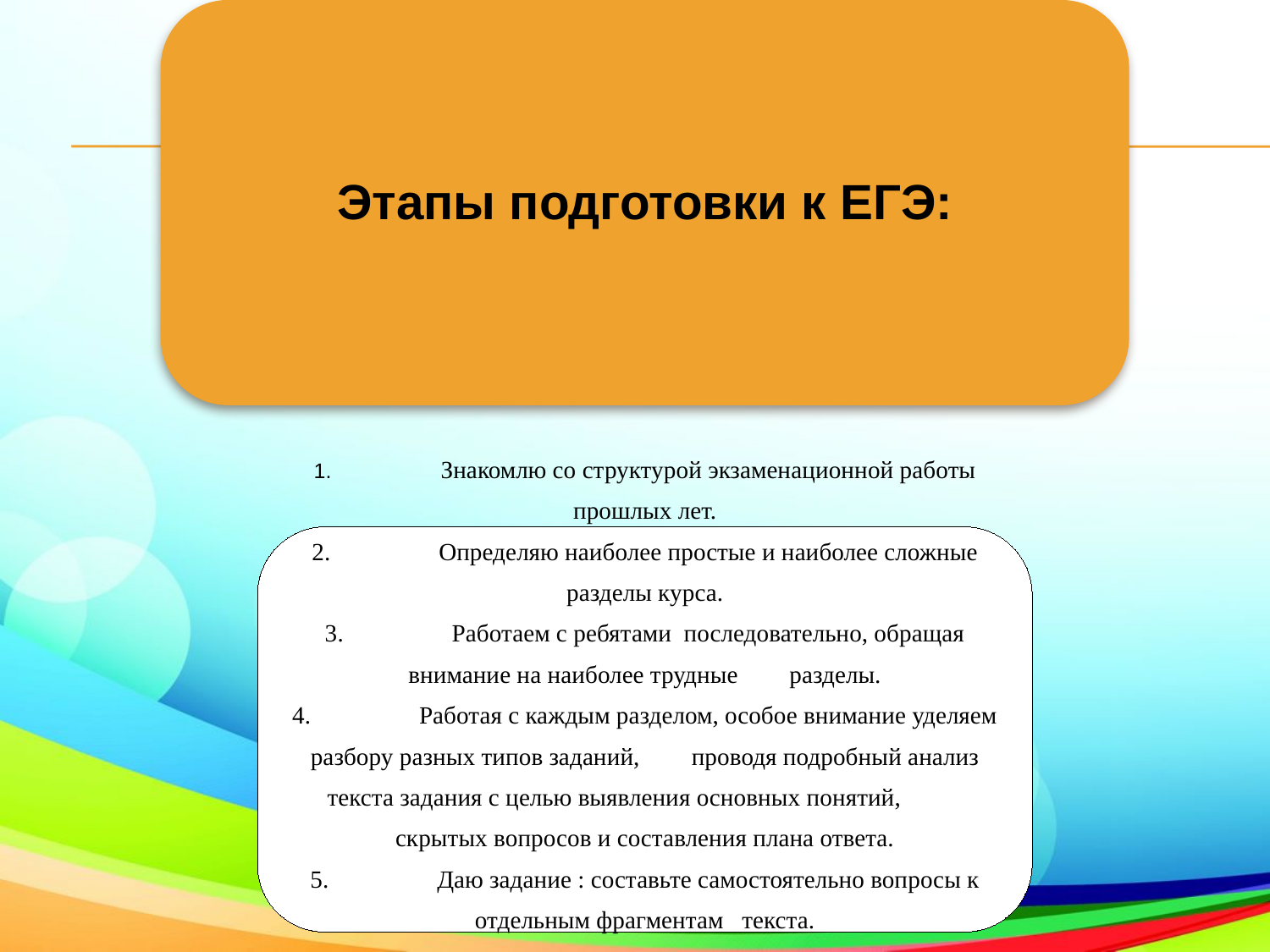

Этапы подготовки к ЕГЭ:
1.	Знакомлю со структурой экзаменационной работы прошлых лет.
2.	Определяю наиболее простые и наиболее сложные разделы курса.
5.	Даю задание : составьте самостоятельно вопросы к отдельным фрагментам   текста.